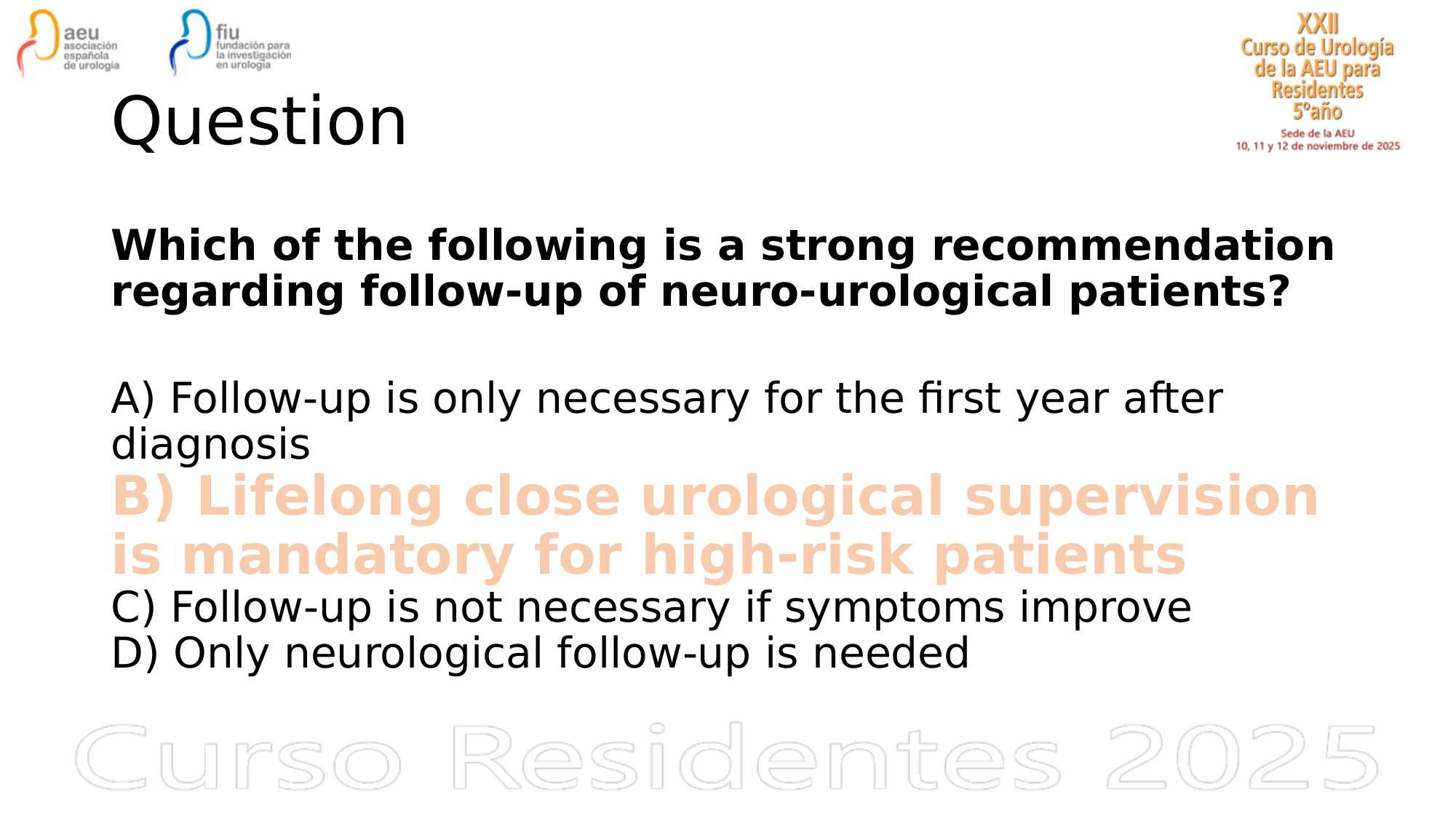

# Question
Which of the following is a strong recommendation regarding follow-up of neuro-urological patients?
A) Follow-up is only necessary for the first year after diagnosis
B) Lifelong close urological supervision is mandatory for high-risk patients
C) Follow-up is not necessary if symptoms improve
D) Only neurological follow-up is needed